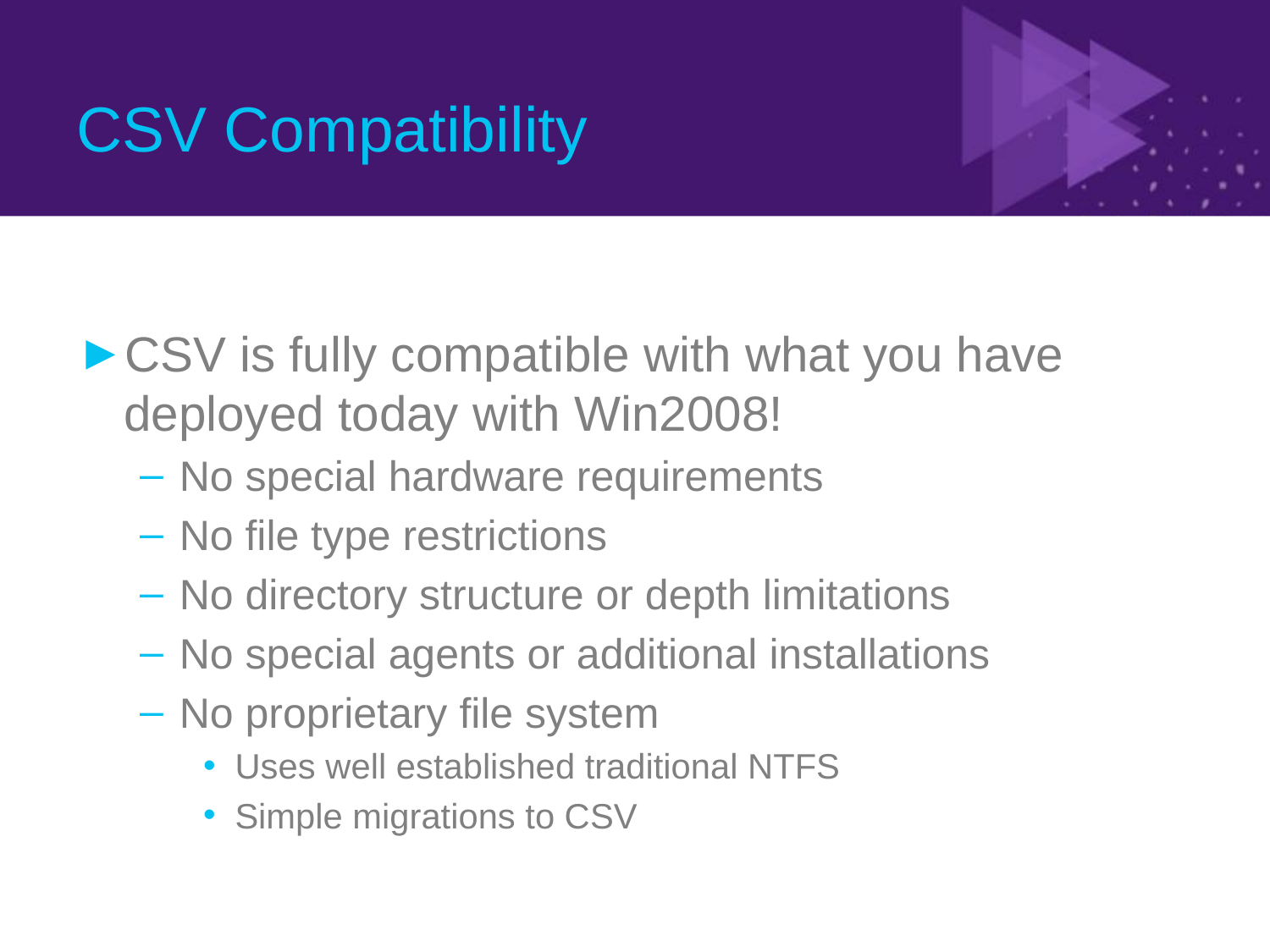

# CSV Compatibility
CSV is fully compatible with what you have deployed today with Win2008!
No special hardware requirements
No file type restrictions
No directory structure or depth limitations
No special agents or additional installations
No proprietary file system
Uses well established traditional NTFS
Simple migrations to CSV